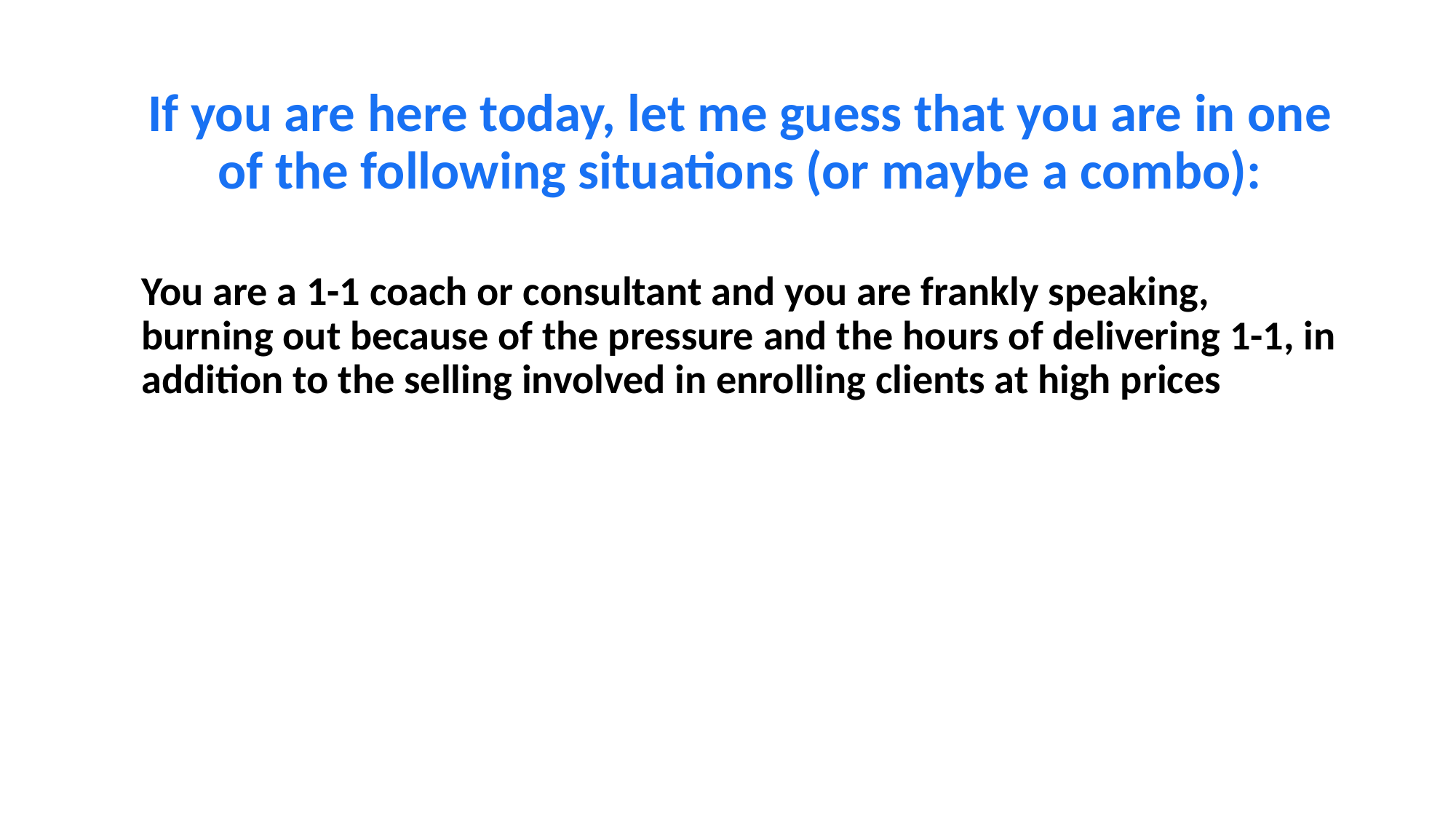

If you are here today, let me guess that you are in one of the following situations (or maybe a combo):

You are a 1-1 coach or consultant and you are frankly speaking, burning out because of the pressure and the hours of delivering 1-1, in addition to the selling involved in enrolling clients at high prices